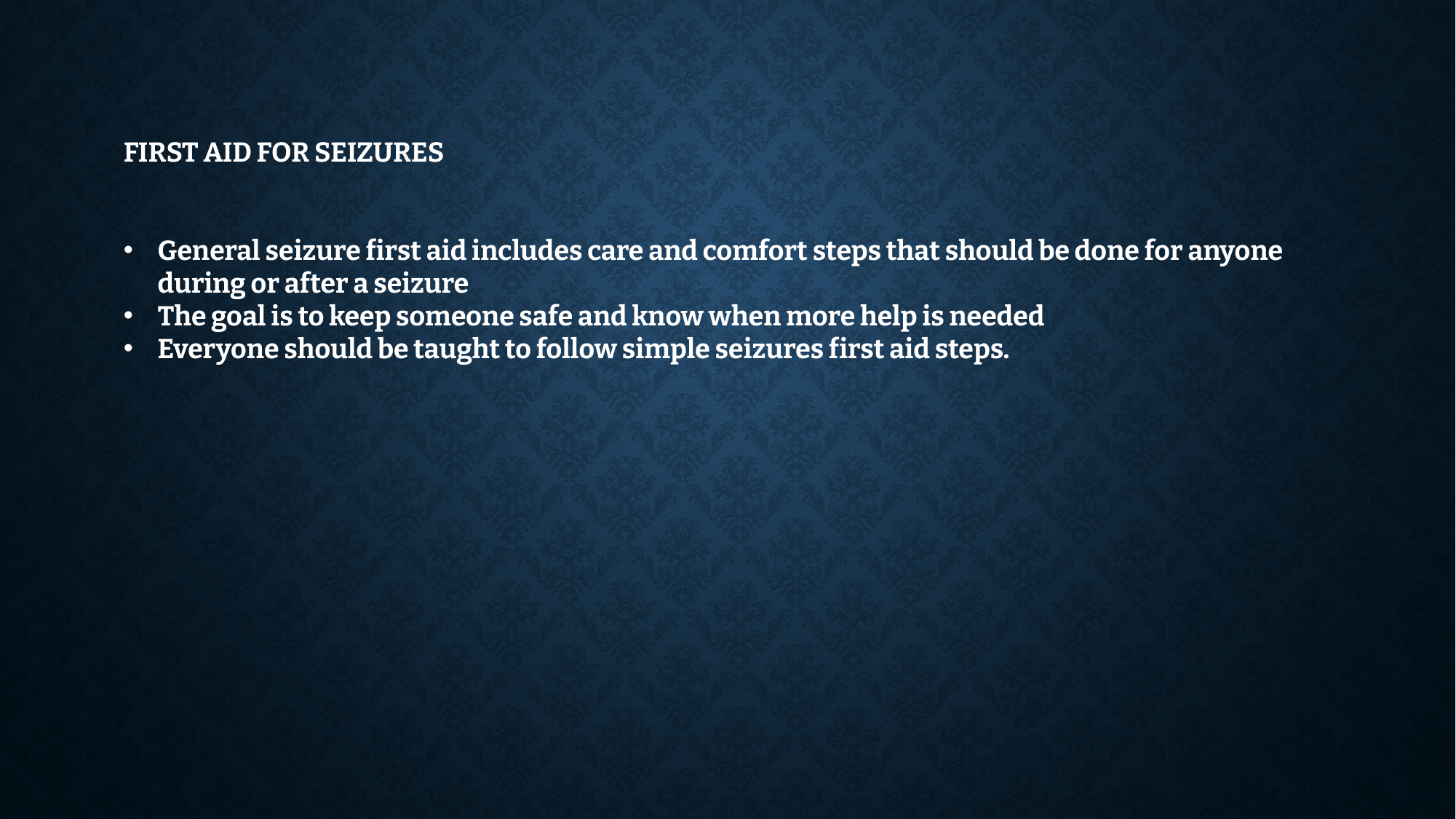

FIRST AID FOR SEIZURES

General seizure first aid includes care and comfort steps that should be done for anyone during or after a seizure
The goal is to keep someone safe and know when more help is needed
Everyone should be taught to follow simple seizures first aid steps.